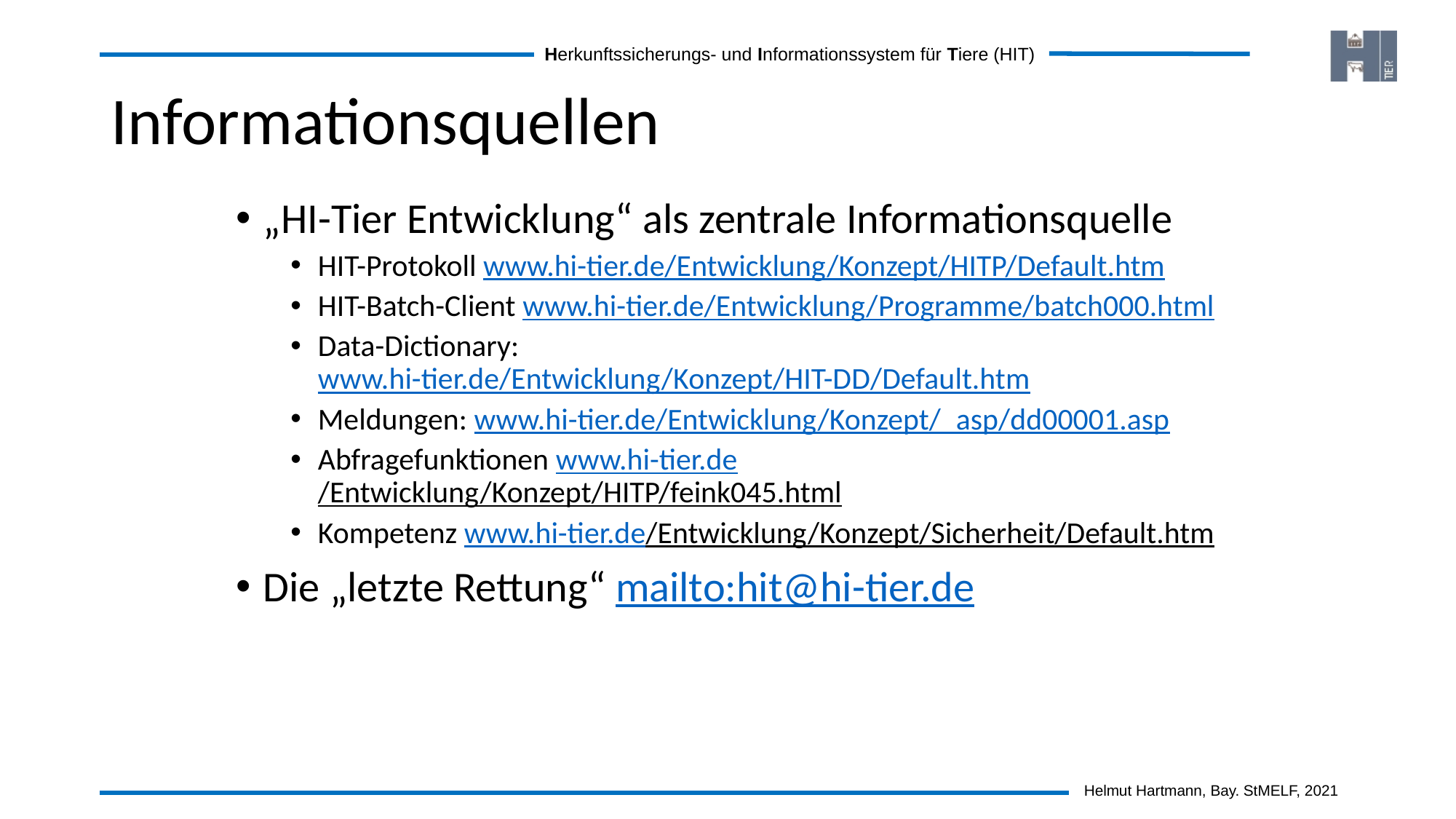

# Informationsquellen
„HI-Tier Entwicklung“ als zentrale Informationsquelle
HIT-Protokoll www.hi-tier.de/Entwicklung/Konzept/HITP/Default.htm
HIT-Batch-Client www.hi-tier.de/Entwicklung/Programme/batch000.html
Data-Dictionary:	www.hi-tier.de/Entwicklung/Konzept/HIT-DD/Default.htm
Meldungen: www.hi-tier.de/Entwicklung/Konzept/_asp/dd00001.asp
Abfragefunktionen www.hi-tier.de/Entwicklung/Konzept/HITP/feink045.html
Kompetenz www.hi-tier.de/Entwicklung/Konzept/Sicherheit/Default.htm
Die „letzte Rettung“ mailto:hit@hi-tier.de